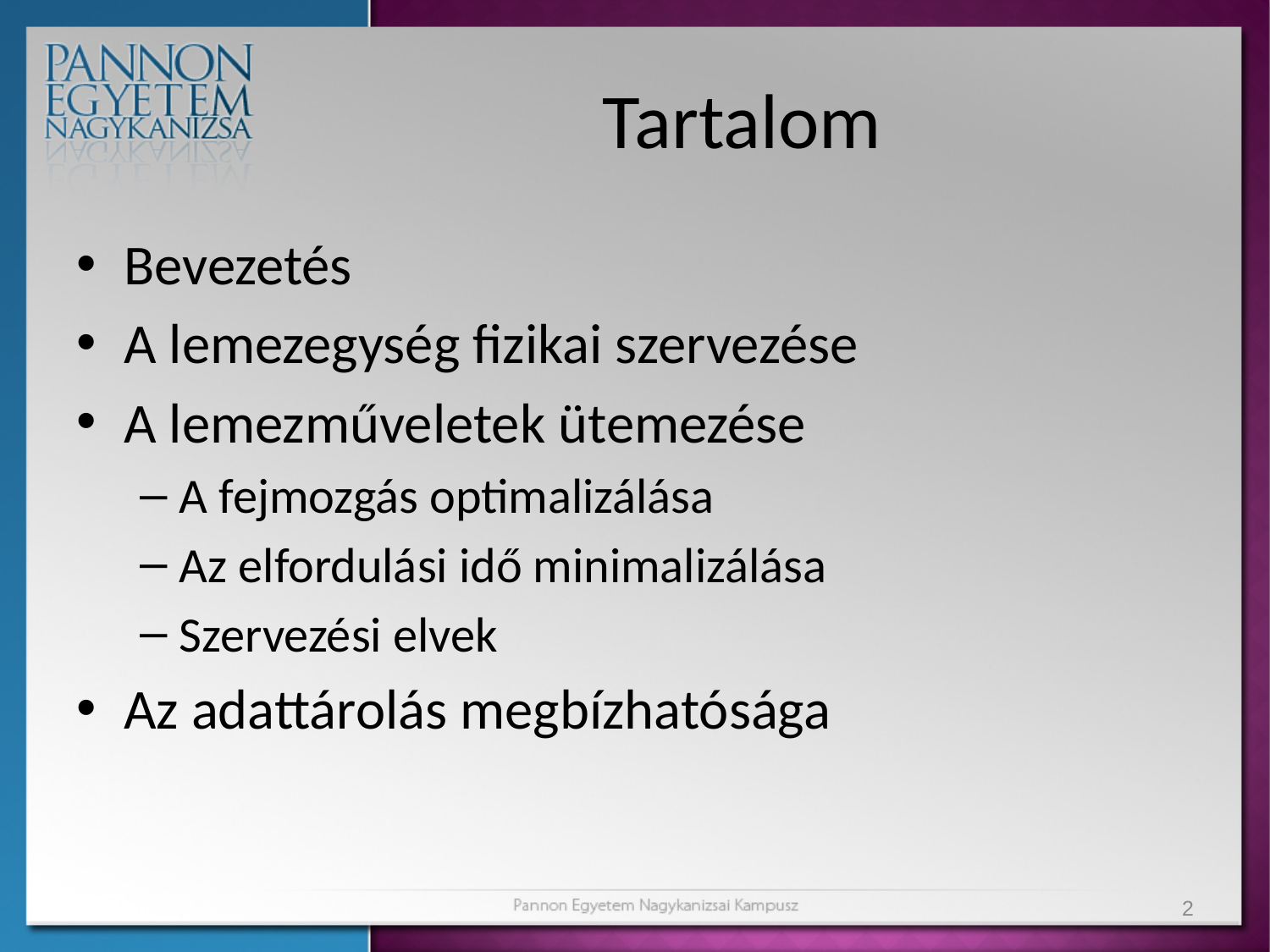

# Tartalom
Bevezetés
A lemezegység fizikai szervezése
A lemezműveletek ütemezése
A fejmozgás optimalizálása
Az elfordulási idő minimalizálása
Szervezési elvek
Az adattárolás megbízhatósága
2